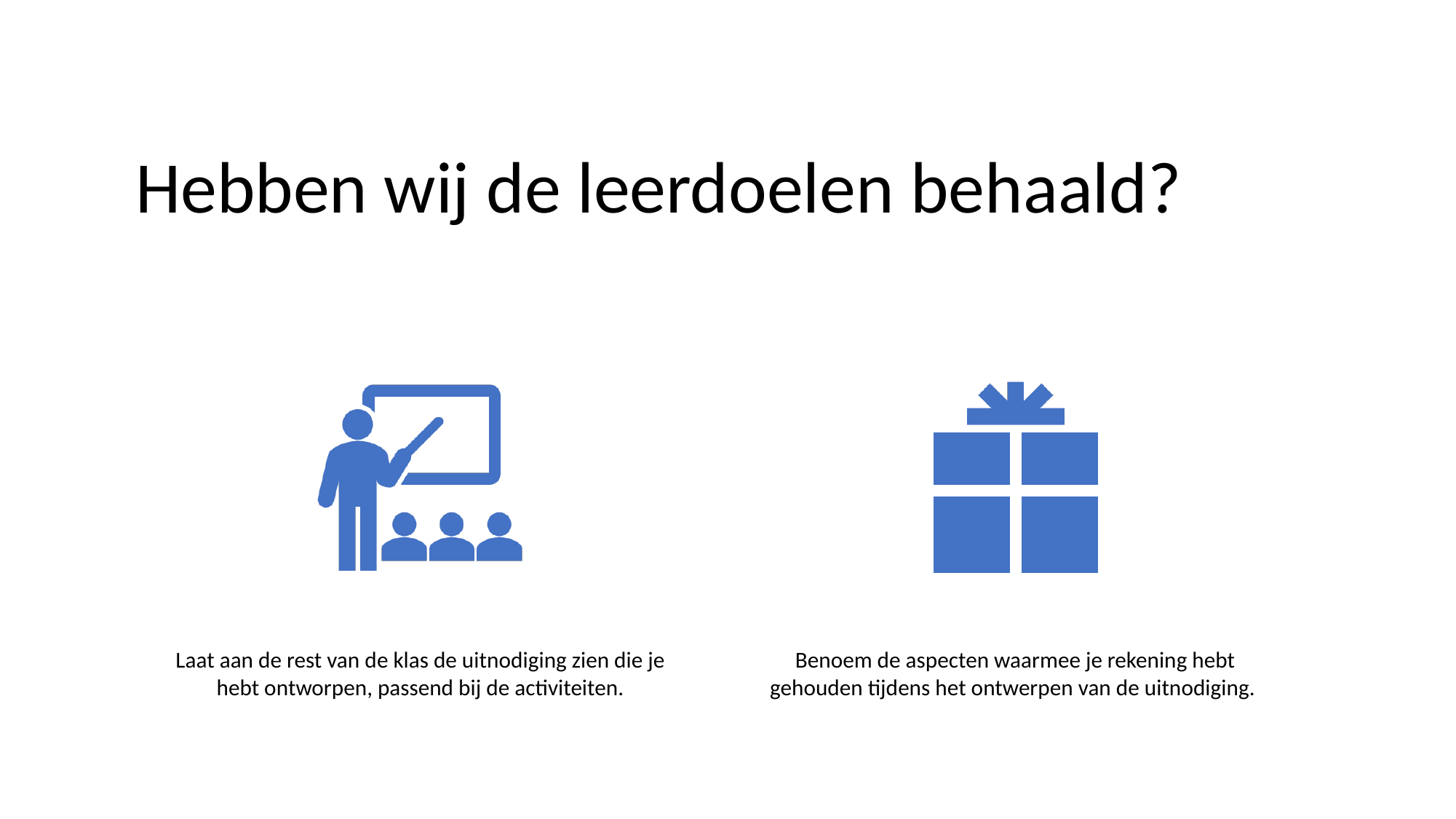

# Hebben wij de leerdoelen behaald?
Laat aan de rest van de klas de uitnodiging zien die je hebt ontworpen, passend bij de activiteiten.
Benoem de aspecten waarmee je rekening hebt gehouden tijdens het ontwerpen van de uitnodiging.